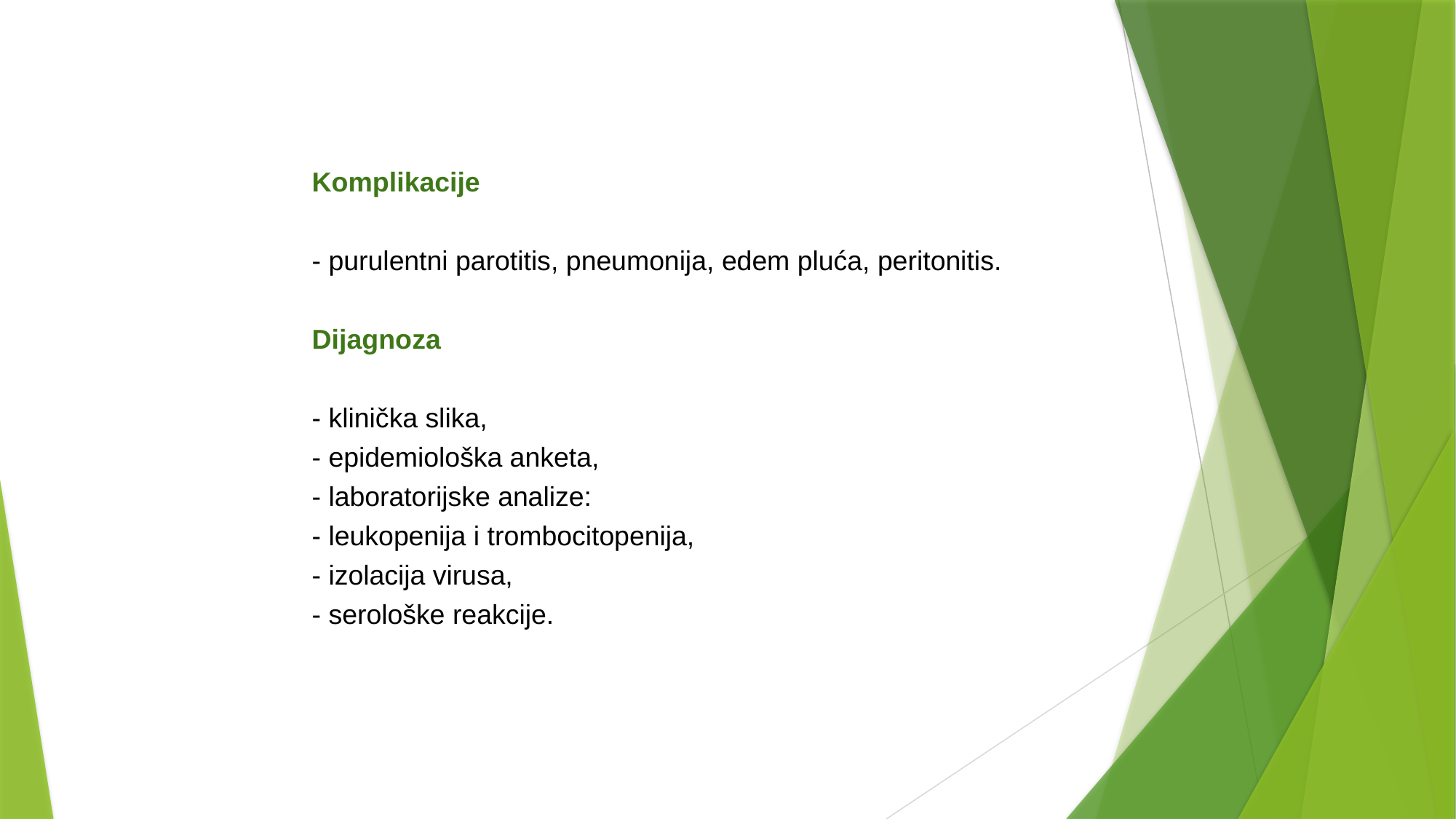

Komplikacije

- purulentni parotitis, pneumonija, edem pluća, peritonitis.

Dijagnoza

- klinička slika,
- epidemiološka anketa,
- laboratorijske analize:
- leukopenija i trombocitopenija,
- izolacija virusa,
- serološke reakcije.